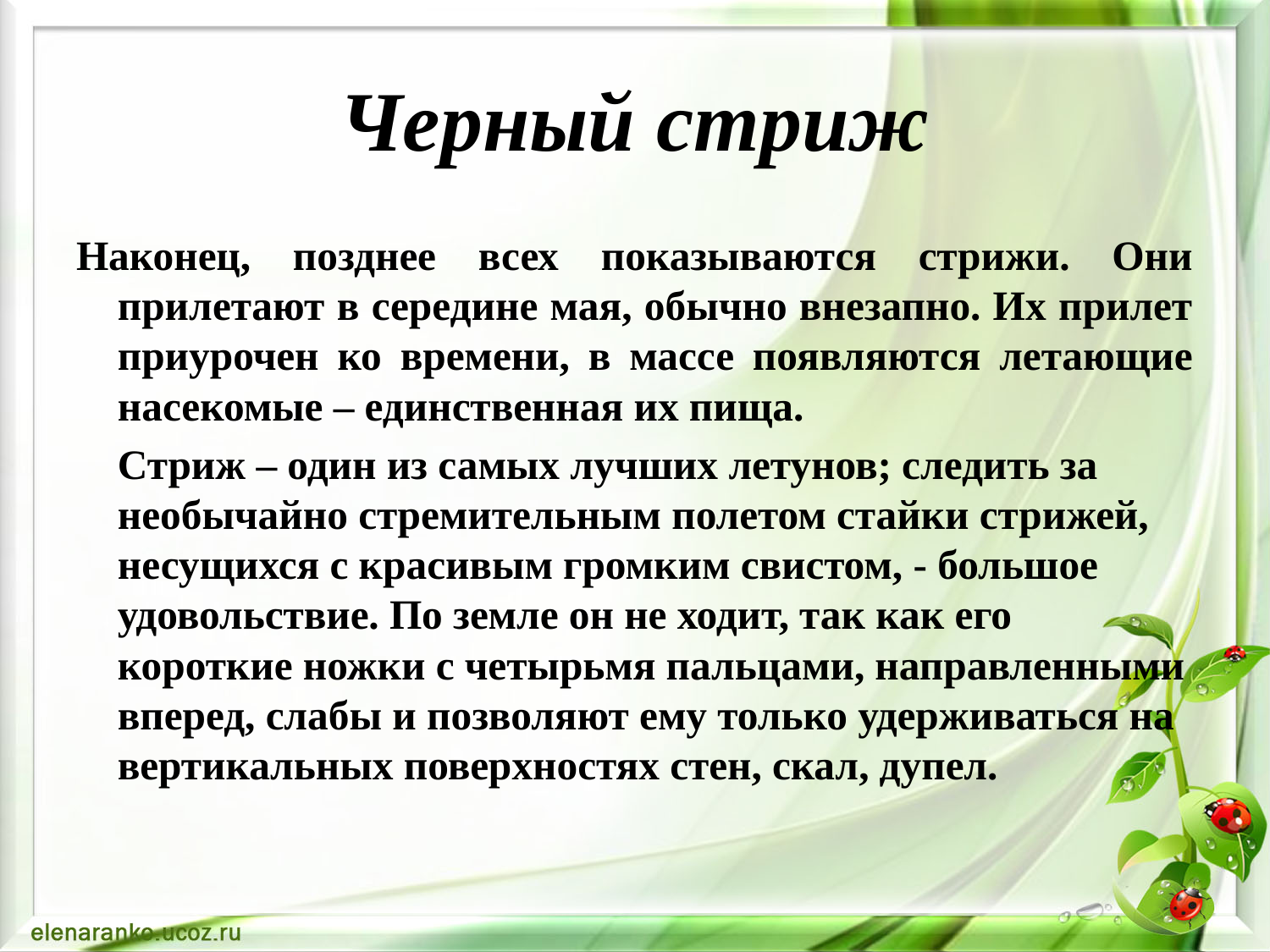

# Черный стриж
Наконец, позднее всех показываются стрижи. Они прилетают в середине мая, обычно внезапно. Их прилет приурочен ко времени, в массе появляются летающие насекомые – единственная их пища.
		Стриж – один из самых лучших летунов; следить за необычайно стремительным полетом стайки стрижей, несущихся с красивым громким свистом, - большое удовольствие. По земле он не ходит, так как его короткие ножки с четырьмя пальцами, направленными вперед, слабы и позволяют ему только удерживаться на вертикальных поверхностях стен, скал, дупел.